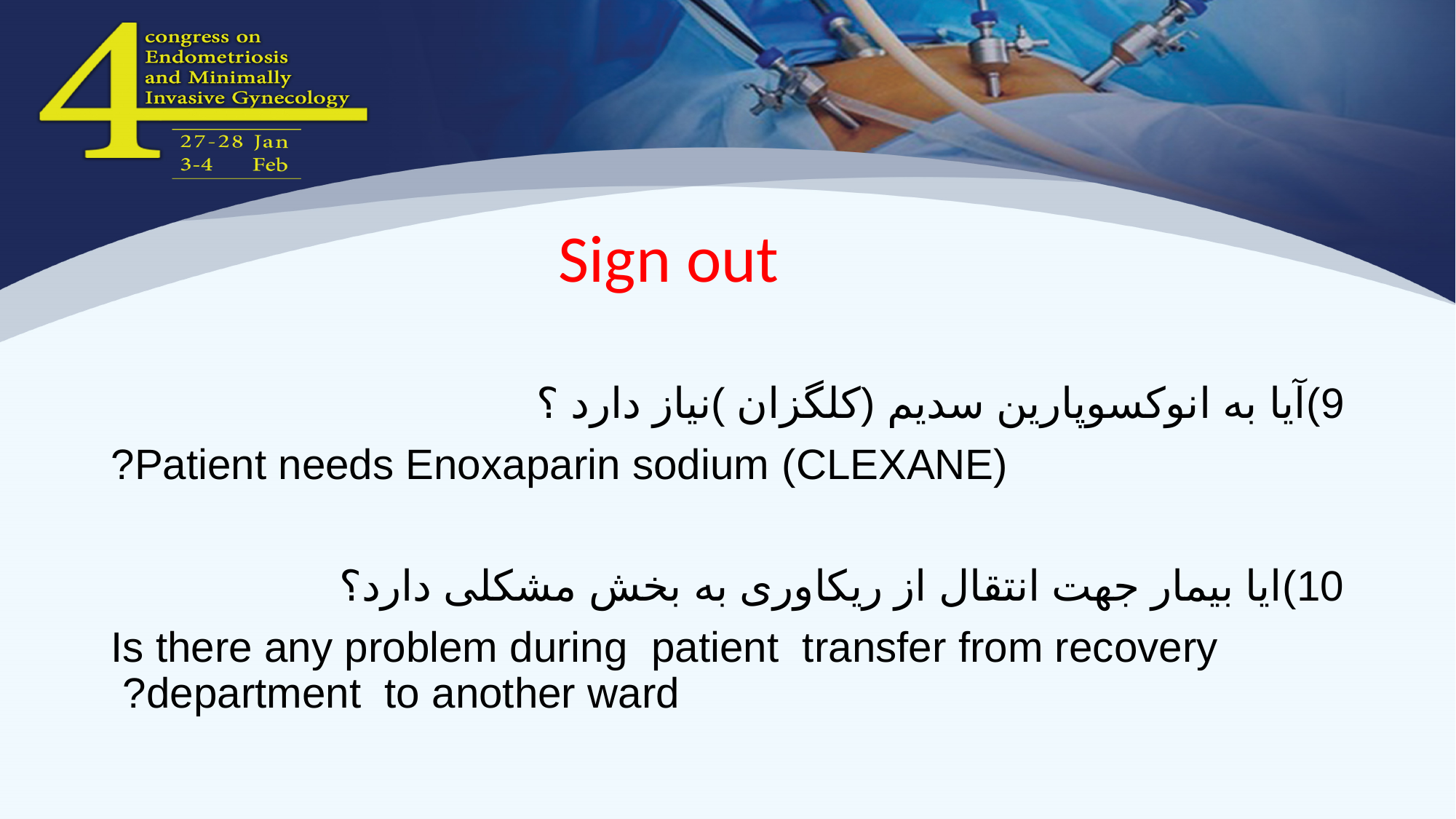

# Sign out
9)آیا به انوکسوپارین سدیم (کلگزان )نیاز دارد ؟
Patient needs Enoxaparin sodium (CLEXANE)?

10)ایا بیمار جهت انتقال از ریکاوری به بخش مشکلی دارد؟
Is there any problem during  patient  transfer from recovery department  to another ward?